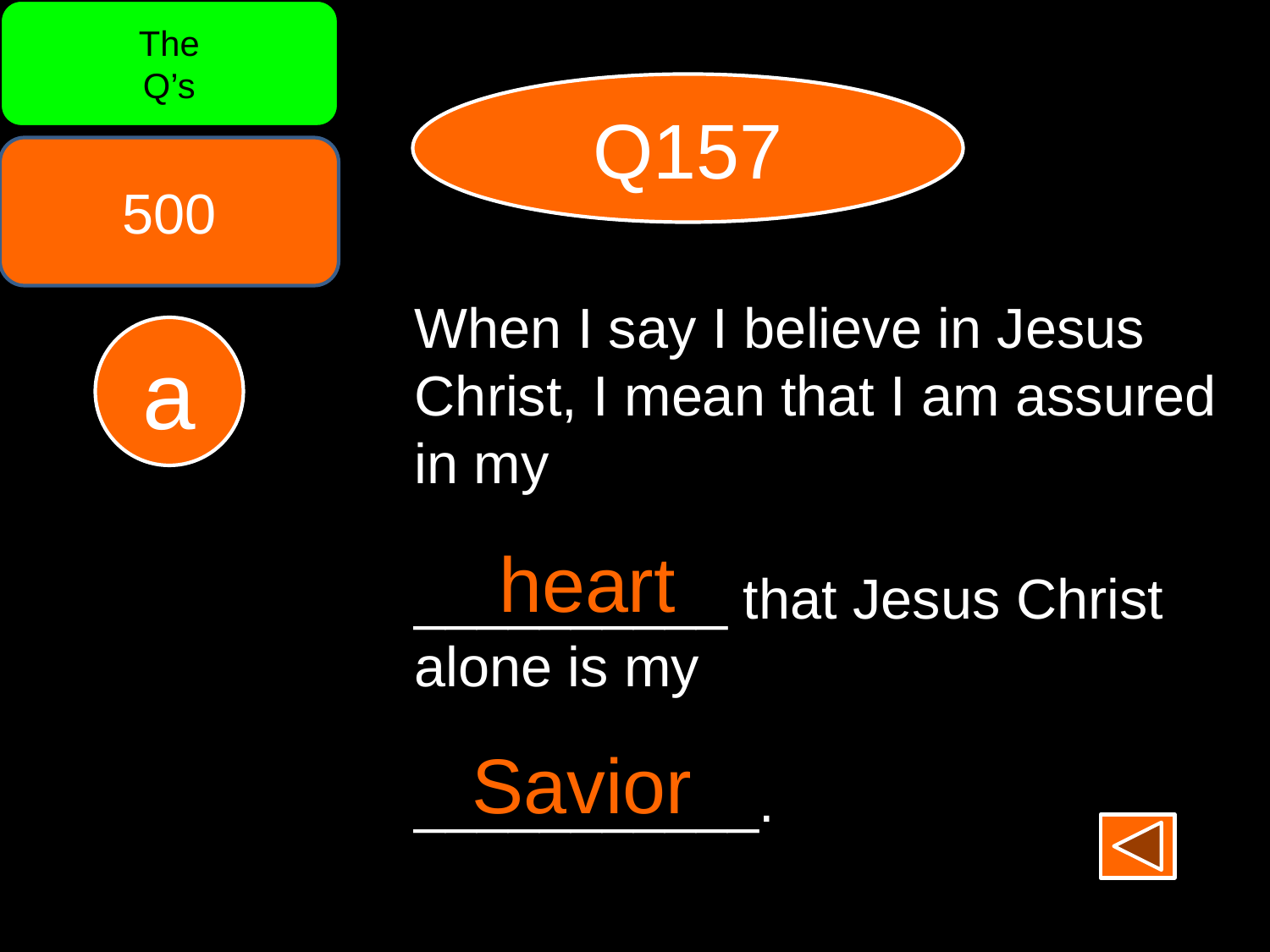

The
Q’s
Q157
500
When I say I believe in Jesus Christ, I mean that I am assured in my

__________ that Jesus Christ alone is my

___________.
a
heart
Savior